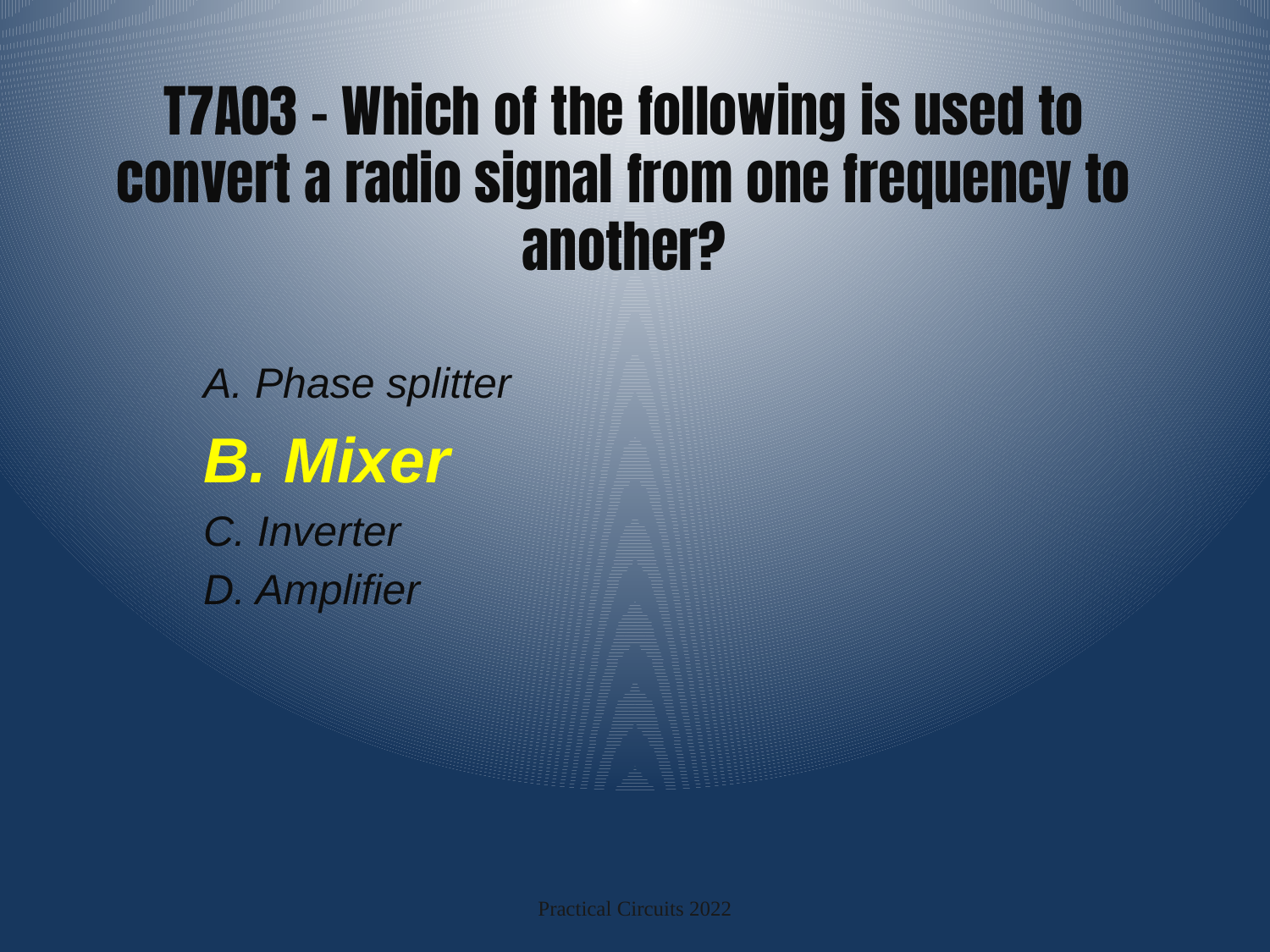

# T7A03 - Which of the following is used to convert a radio signal from one frequency to another?
A. Phase splitter
B. Mixer
C. Inverter
D. Amplifier
Practical Circuits 2022